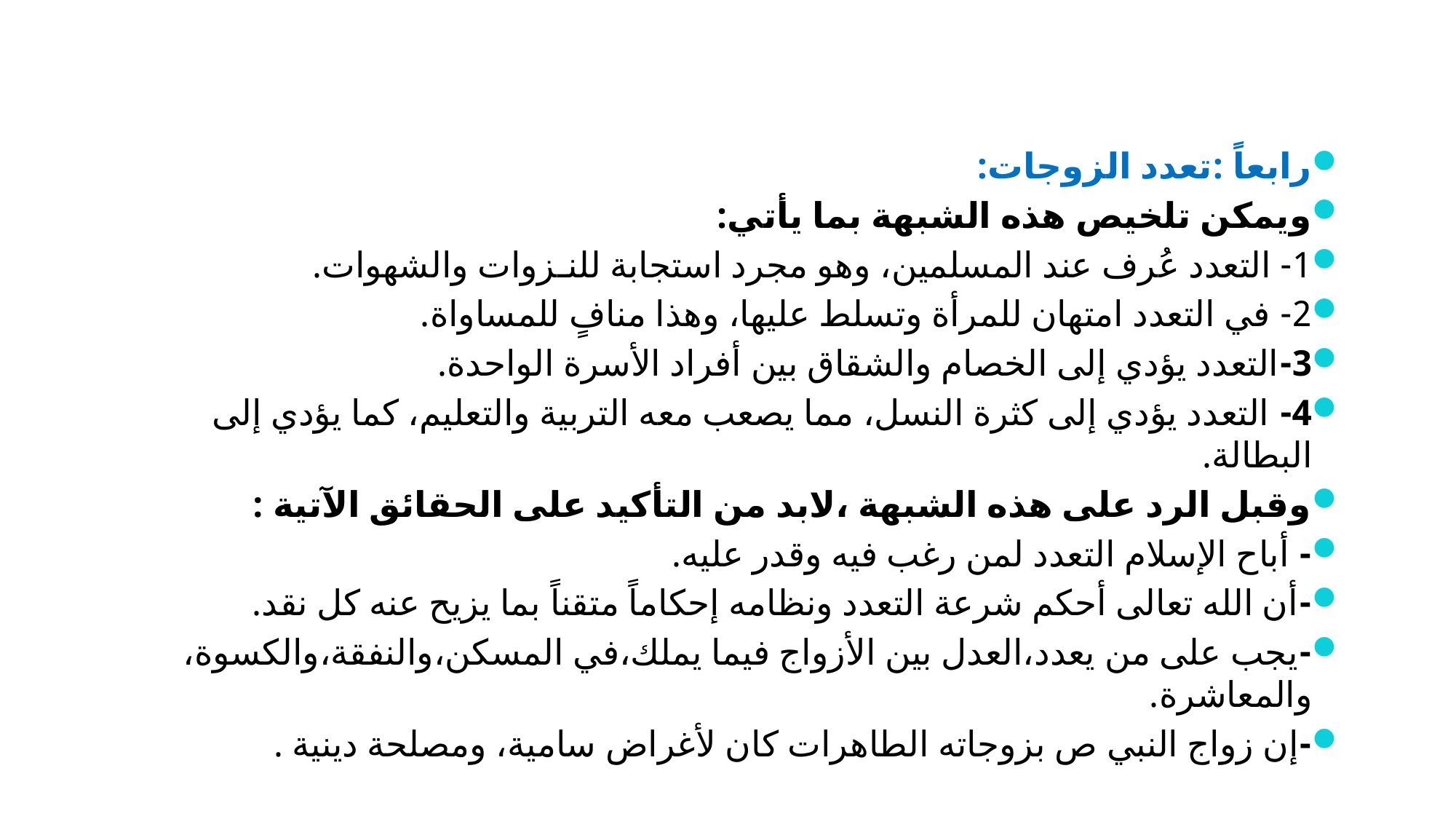

#
رابعاً :تعدد الزوجات:
ويمكن تلخيص هذه الشبهة بما يأتي:
1- التعدد عُرف عند المسلمين، وهو مجرد استجابة للنـزوات والشهوات.
2- في التعدد امتهان للمرأة وتسلط عليها، وهذا منافٍ للمساواة.
3-التعدد يؤدي إلى الخصام والشقاق بين أفراد الأسرة الواحدة.
4- التعدد يؤدي إلى كثرة النسل، مما يصعب معه التربية والتعليم، كما يؤدي إلى البطالة.
وقبل الرد على هذه الشبهة ،لابد من التأكيد على الحقائق الآتية :
- أباح الإسلام التعدد لمن رغب فيه وقدر عليه.
-أن الله تعالى أحكم شرعة التعدد ونظامه إحكاماً متقناً بما يزيح عنه كل نقد.
-يجب على من يعدد،العدل بين الأزواج فيما يملك،في المسكن،والنفقة،والكسوة، والمعاشرة.
-إن زواج النبي ص بزوجاته الطاهرات كان لأغراض سامية، ومصلحة دينية .